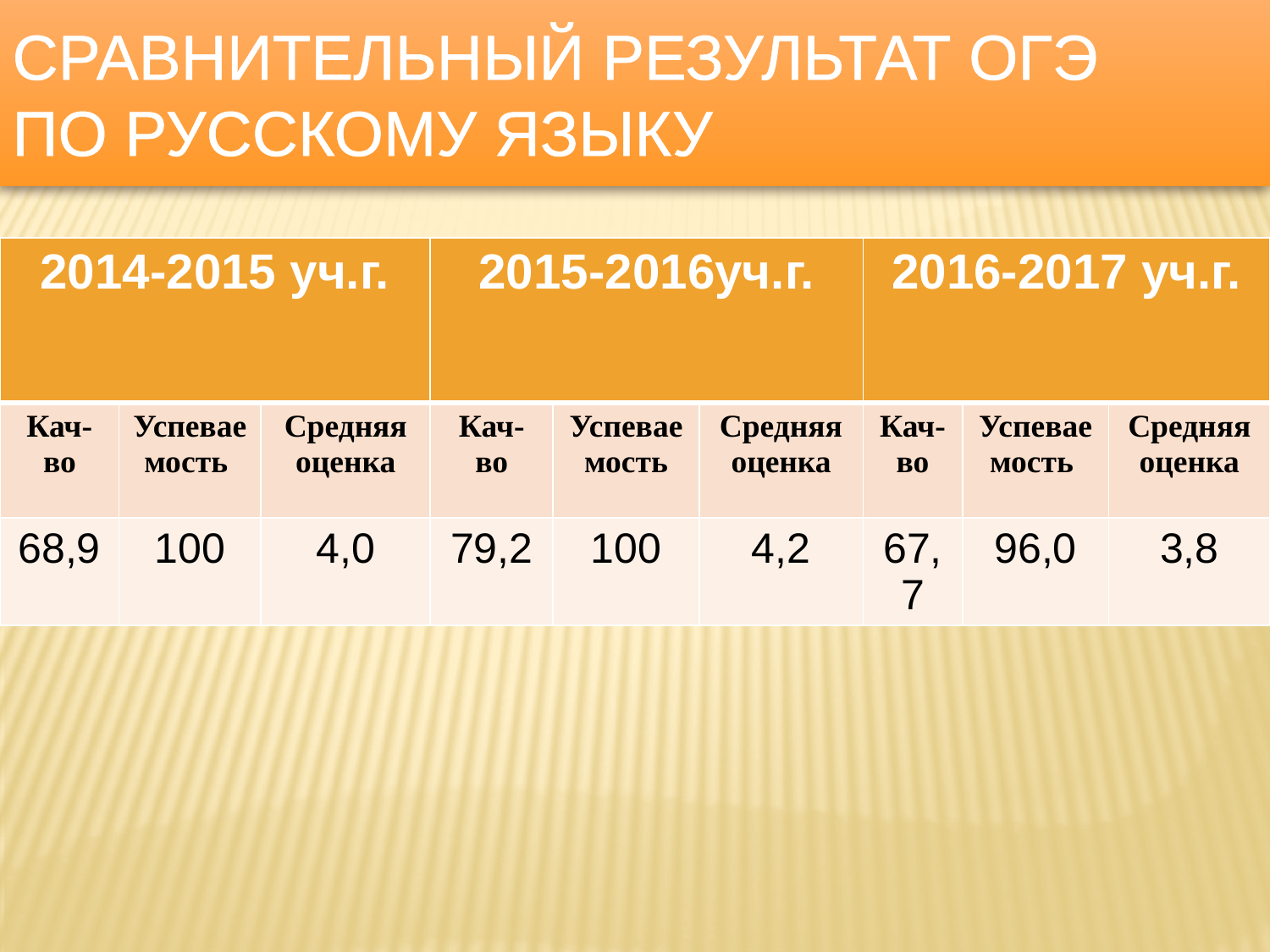

# Сравнительный результат ОГЭ по русскому языку
| 2014-2015 уч.г. |  |  | 2015-2016уч.г. |  |  | 2016-2017 уч.г. |  |  |
| --- | --- | --- | --- | --- | --- | --- | --- | --- |
| Кач-во | Успеваемость | Средняя оценка | Кач-во | Успеваемость | Средняя оценка | Кач-во | Успеваемость | Средняя оценка |
| 68,9 | 100 | 4,0 | 79,2 | 100 | 4,2 | 67,7 | 96,0 | 3,8 |